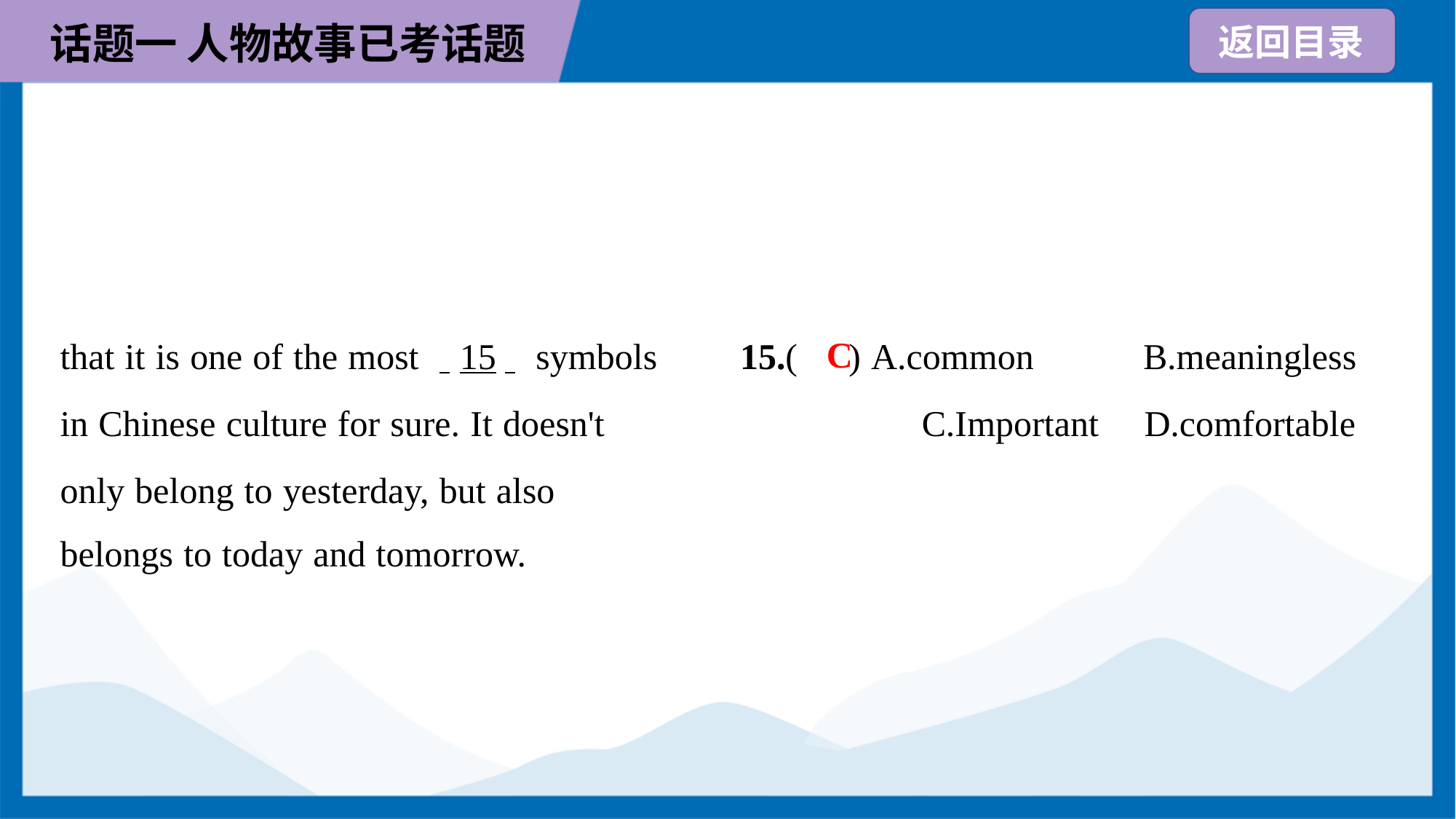

that it is one of the most . .15. . symbols
in Chinese culture for sure. It doesn't
only belong to yesterday, but also
belongs to today and tomorrow.
15.(     ) A.common	    B.meaningless
                    C.Important     D.comfortable
C